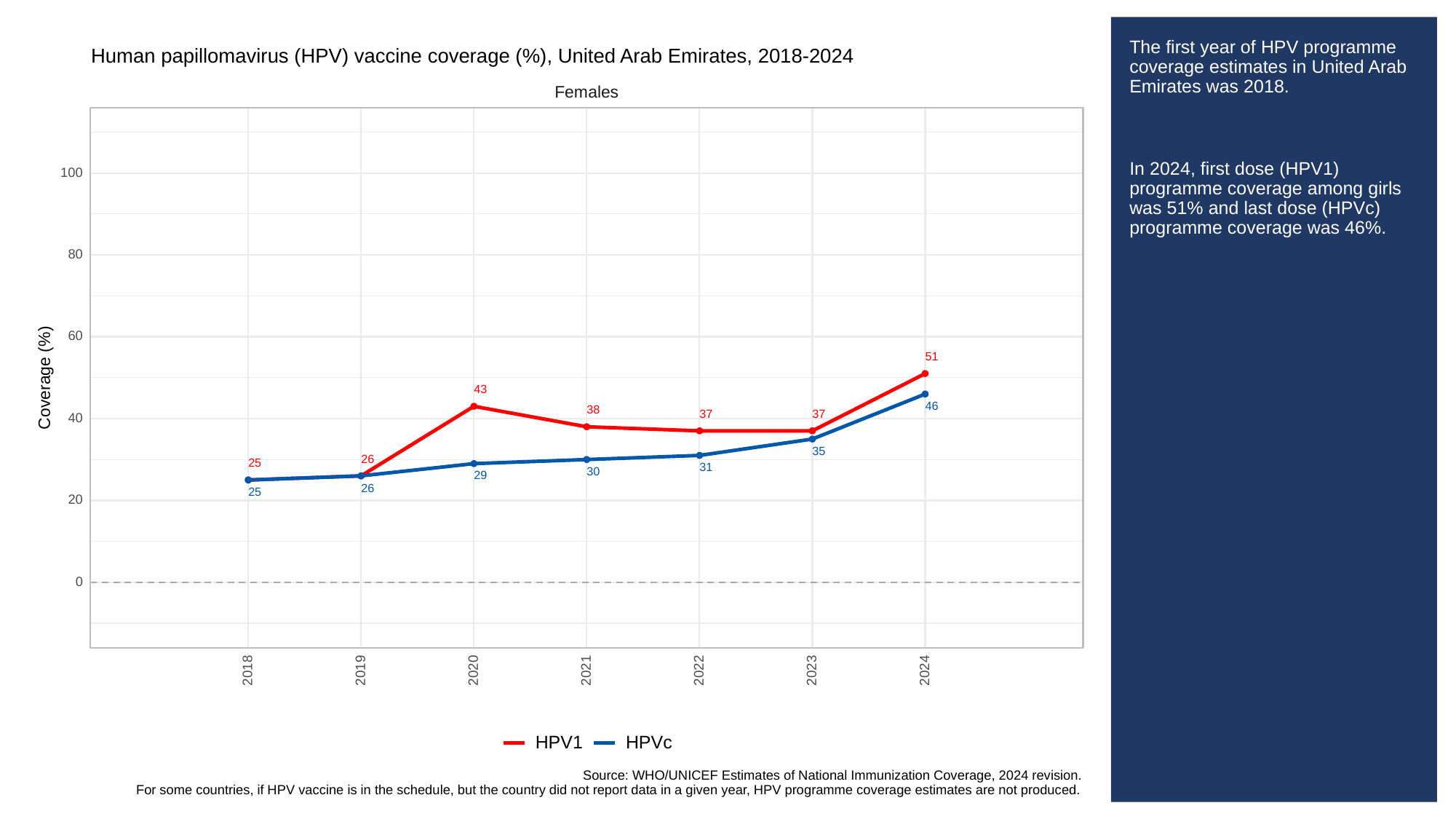

# The first year of HPV programme coverage estimates in United Arab Emirates was 2018.

In 2024, first dose (HPV1) programme coverage among girls was 51% and last dose (HPVc) programme coverage was 46%.

Human papillomavirus (HPV) vaccine coverage (%), United Arab Emirates, 2018-2024
Females

100

80

60

51
Coverage (%)

43

46

38
37
37
40

35

26

25

31
30
29

26
25
20

0

2023
2018
2019
2020
2021
2022
2024
HPVc
HPV1

Source: WHO/UNICEF Estimates of National Immunization Coverage, 2024 revision.
For some countries, if HPV vaccine is in the schedule, but the country did not report data in a given year, HPV programme coverage estimates are not produced.